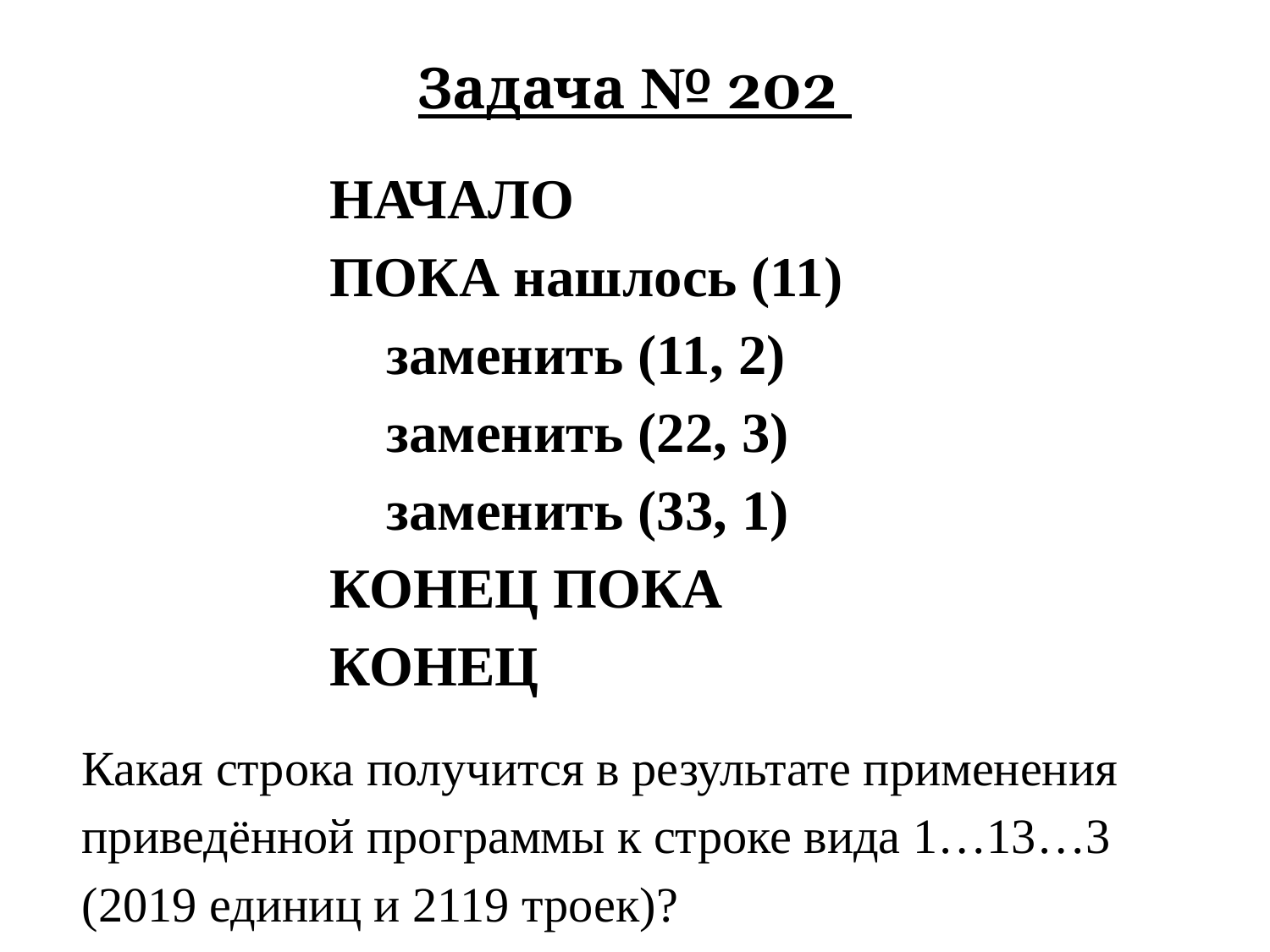

Задача № 202
НАЧАЛО
ПОКА нашлось (11)
    заменить (11, 2)
    заменить (22, 3)
    заменить (33, 1)
КОНЕЦ ПОКА
КОНЕЦ
Какая строка получится в результате применения приведённой программы к строке вида 1…13…3 (2019 единиц и 2119 троек)?